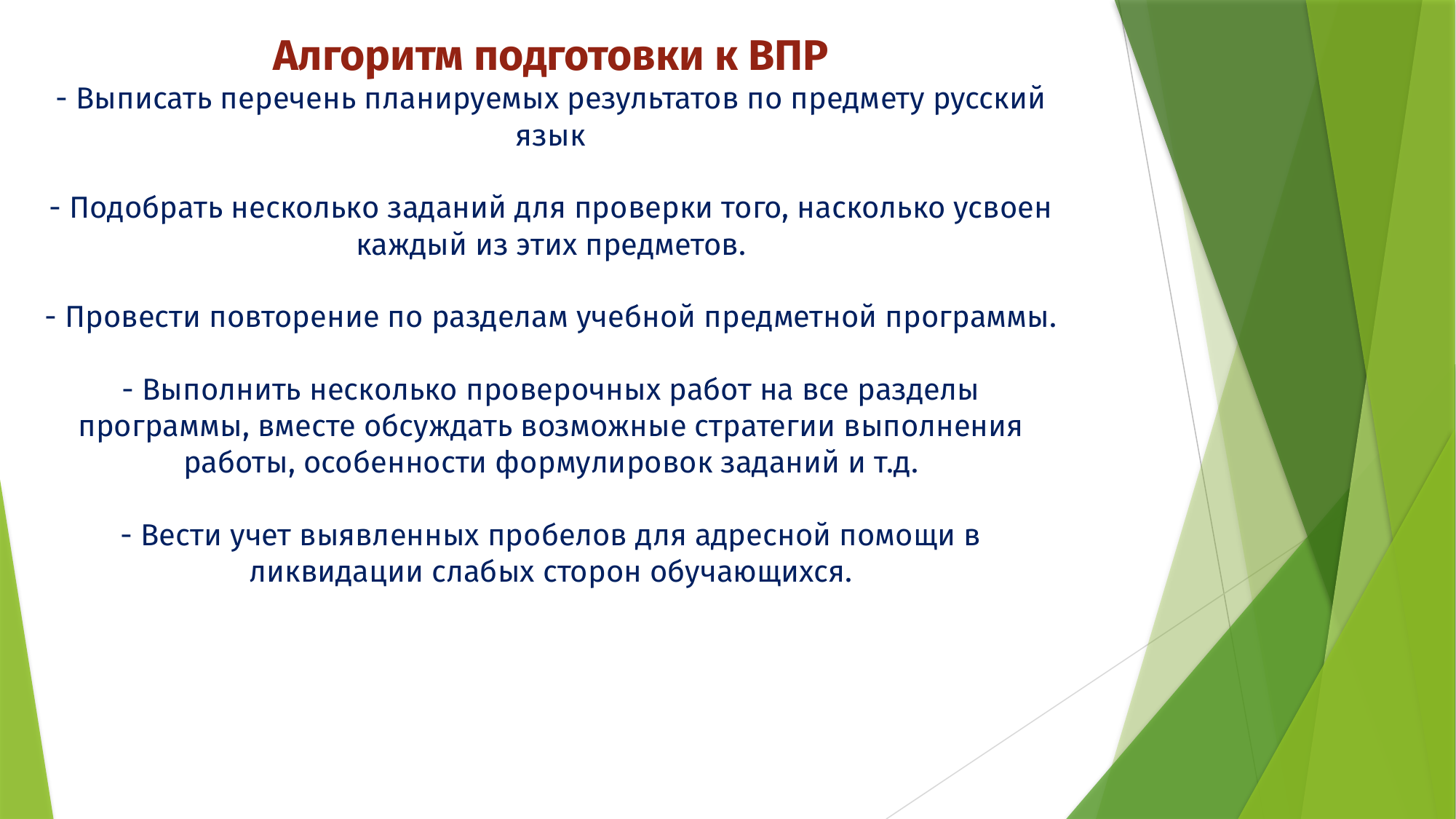

# Алгоритм подготовки к ВПР - Выписать перечень планируемых результатов по предмету русский язык - Подобрать несколько заданий для проверки того, насколько усвоен каждый из этих предметов. - Провести повторение по разделам учебной предметной программы. - Выполнить несколько проверочных работ на все разделы программы, вместе обсуждать возможные стратегии выполнения работы, особенности формулировок заданий и т.д. - Вести учет выявленных пробелов для адресной помощи в ликвидации слабых сторон обучающихся.